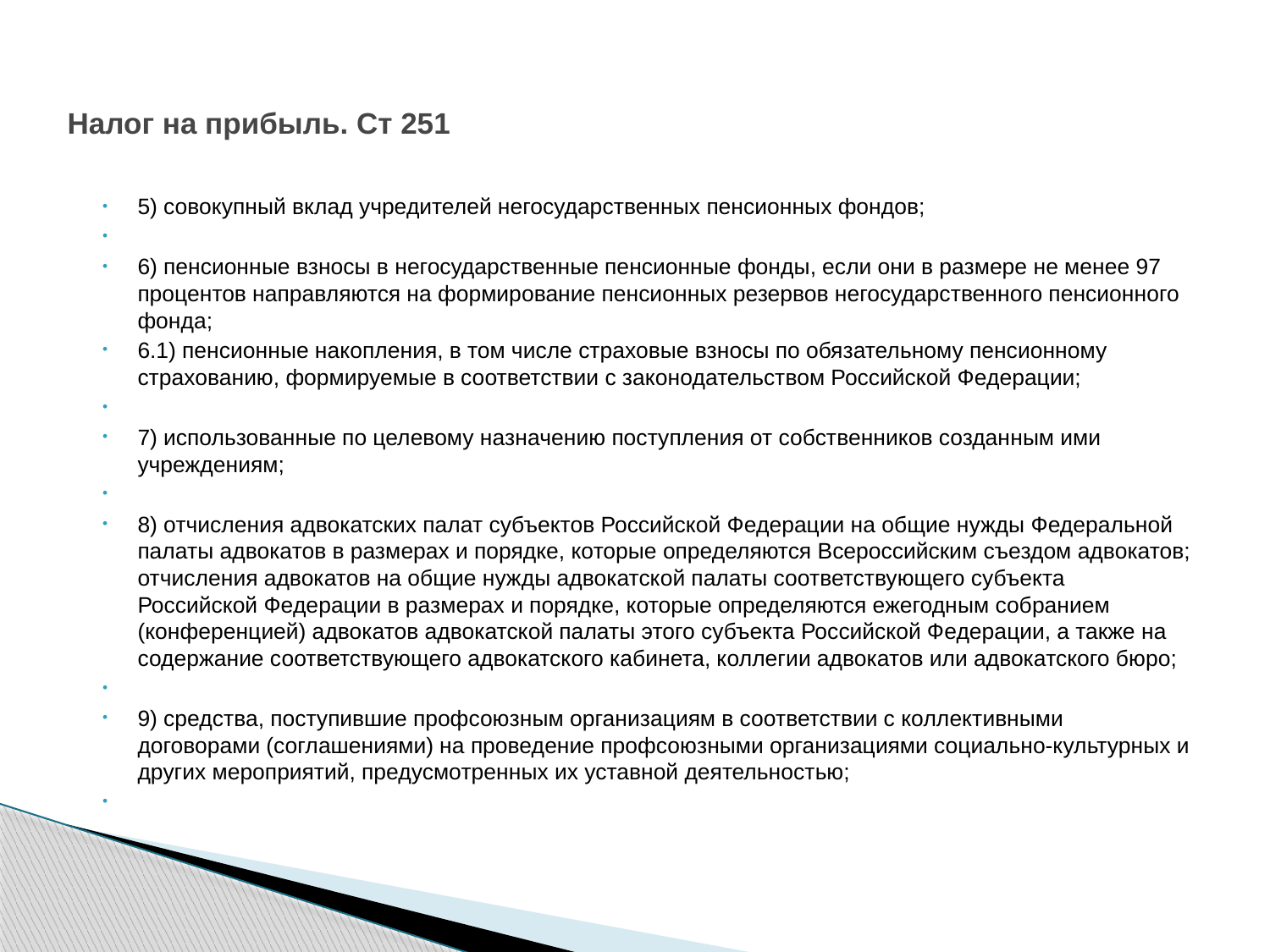

# Налог на прибыль. Ст 251
5) совокупный вклад учредителей негосударственных пенсионных фондов;

6) пенсионные взносы в негосударственные пенсионные фонды, если они в размере не менее 97 процентов направляются на формирование пенсионных резервов негосударственного пенсионного фонда;
6.1) пенсионные накопления, в том числе страховые взносы по обязательному пенсионному страхованию, формируемые в соответствии с законодательством Российской Федерации;

7) использованные по целевому назначению поступления от собственников созданным ими учреждениям;

8) отчисления адвокатских палат субъектов Российской Федерации на общие нужды Федеральной палаты адвокатов в размерах и порядке, которые определяются Всероссийским съездом адвокатов; отчисления адвокатов на общие нужды адвокатской палаты соответствующего субъекта Российской Федерации в размерах и порядке, которые определяются ежегодным собранием (конференцией) адвокатов адвокатской палаты этого субъекта Российской Федерации, а также на содержание соответствующего адвокатского кабинета, коллегии адвокатов или адвокатского бюро;

9) средства, поступившие профсоюзным организациям в соответствии с коллективными договорами (соглашениями) на проведение профсоюзными организациями социально-культурных и других мероприятий, предусмотренных их уставной деятельностью;